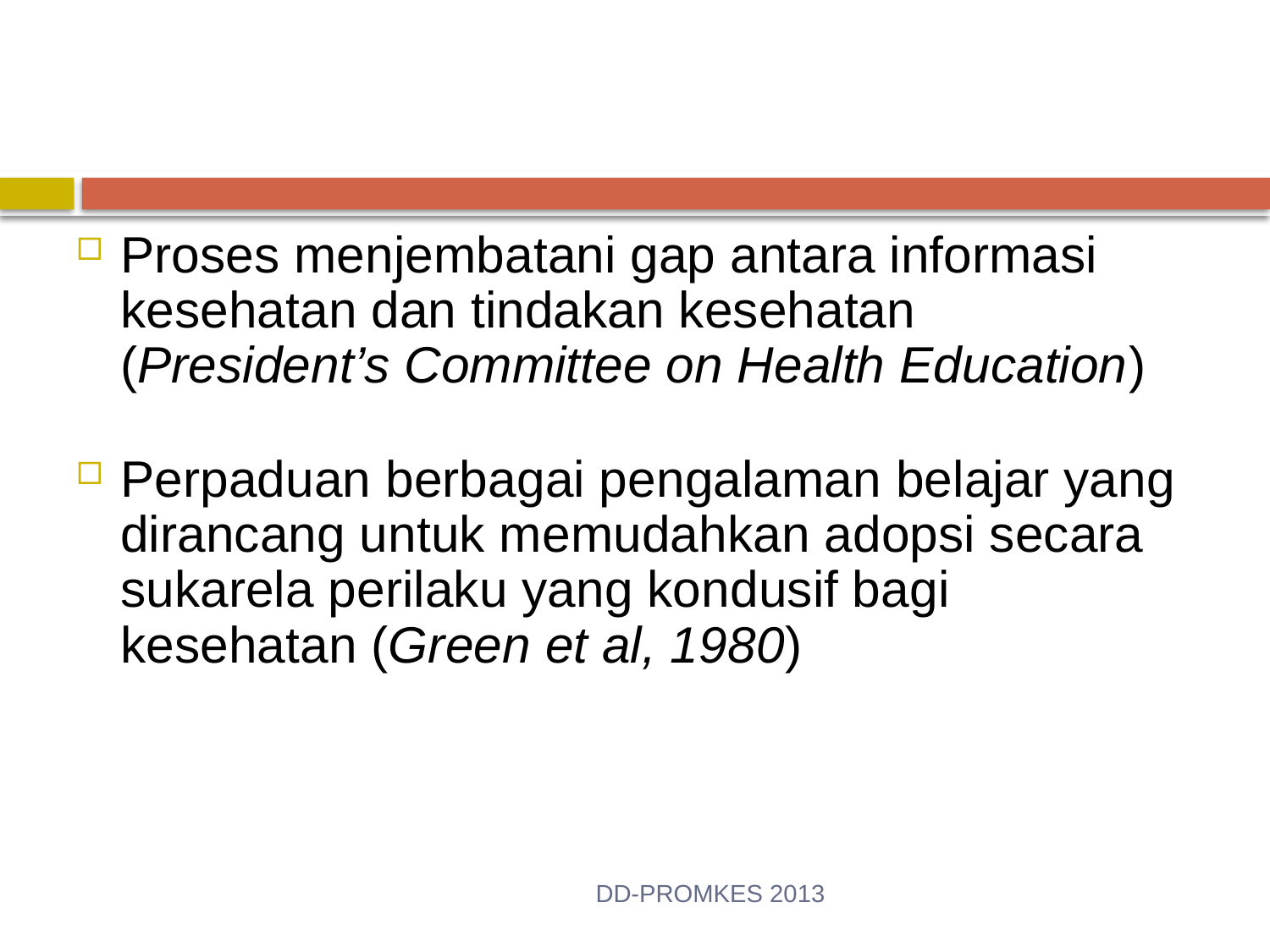

#
Proses menjembatani gap antara informasi kesehatan dan tindakan kesehatan (President’s Committee on Health Education)

Perpaduan berbagai pengalaman belajar yang dirancang untuk memudahkan adopsi secara sukarela perilaku yang kondusif bagi kesehatan (Green et al, 1980)
DD-PROMKES 2013